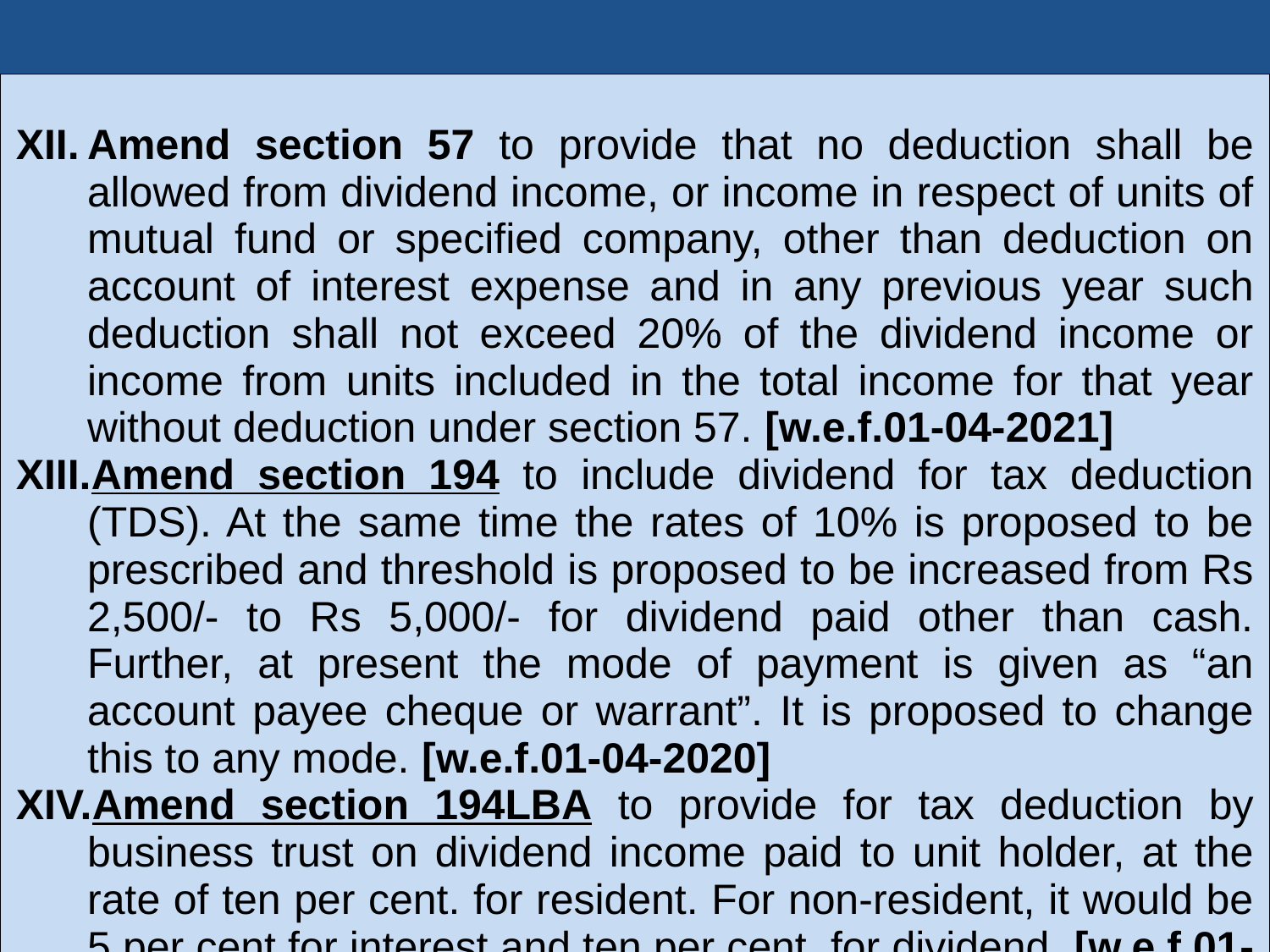

Contd….
#
| Amend section 57 to provide that no deduction shall be allowed from dividend income, or income in respect of units of mutual fund or specified company, other than deduction on account of interest expense and in any previous year such deduction shall not exceed 20% of the dividend income or income from units included in the total income for that year without deduction under section 57. [w.e.f.01-04-2021] Amend section 194 to include dividend for tax deduction (TDS). At the same time the rates of 10% is proposed to be prescribed and threshold is proposed to be increased from Rs 2,500/- to Rs 5,000/- for dividend paid other than cash. Further, at present the mode of payment is given as “an account payee cheque or warrant”. It is proposed to change this to any mode. [w.e.f.01-04-2020] Amend section 194LBA to provide for tax deduction by business trust on dividend income paid to unit holder, at the rate of ten per cent. for resident. For non-resident, it would be 5 per cent for interest and ten per cent. for dividend. [w.e.f.01-04-2020] |
| --- |
181